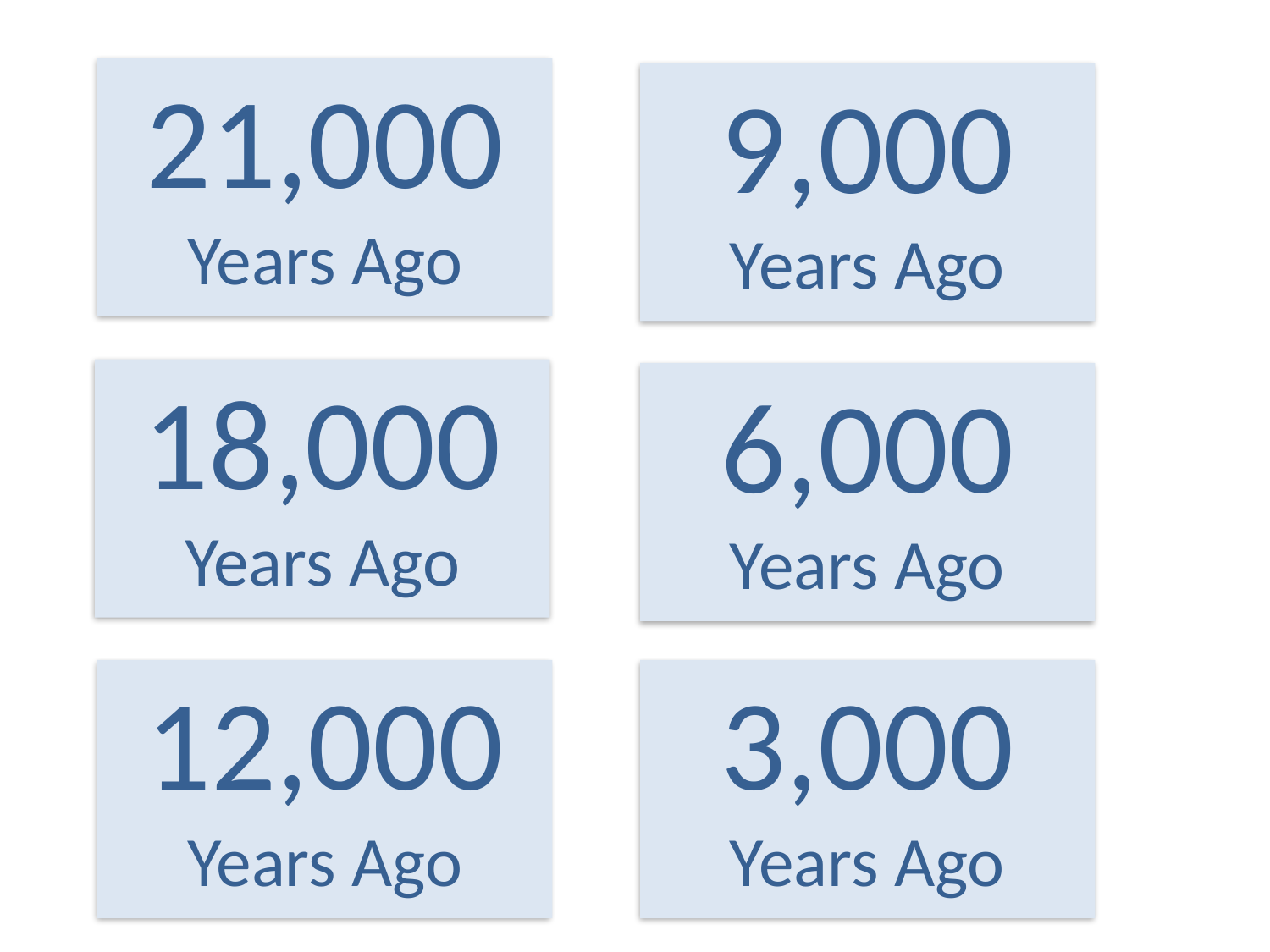

21,000
Years Ago

9,000
Years Ago

18,000
Years Ago
6,000
Years Ago

12,000
Years Ago
3,000
Years Ago